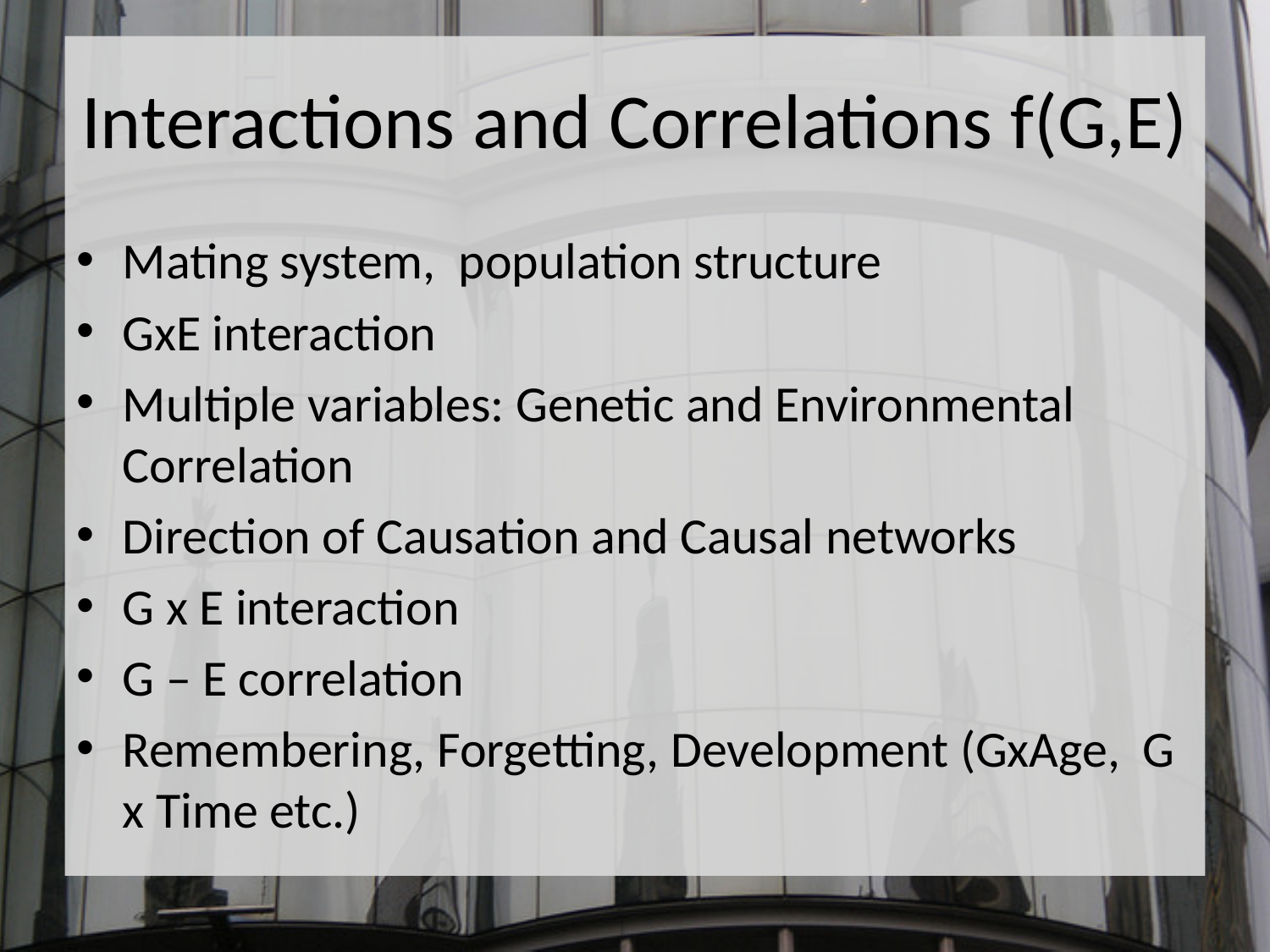

# Interactions and Correlations f(G,E)
Mating system,  population structure
GxE interaction
Multiple variables: Genetic and Environmental Correlation
Direction of Causation and Causal networks
G x E interaction
G – E correlation
Remembering, Forgetting, Development (GxAge,  G x Time etc.)